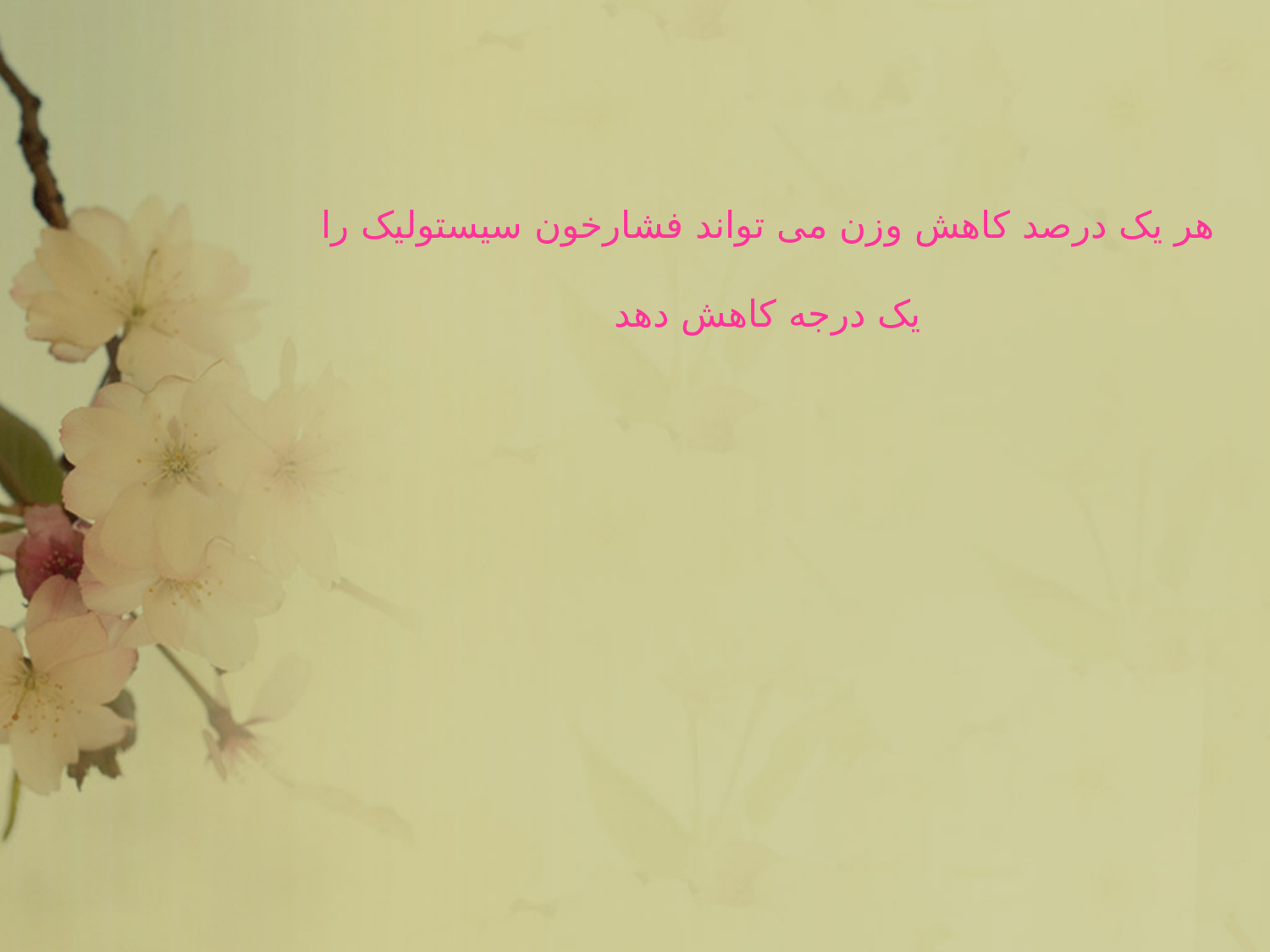

هر یک درصد کاهش وزن می تواند فشارخون سیستولیک را یک درجه کاهش دهد